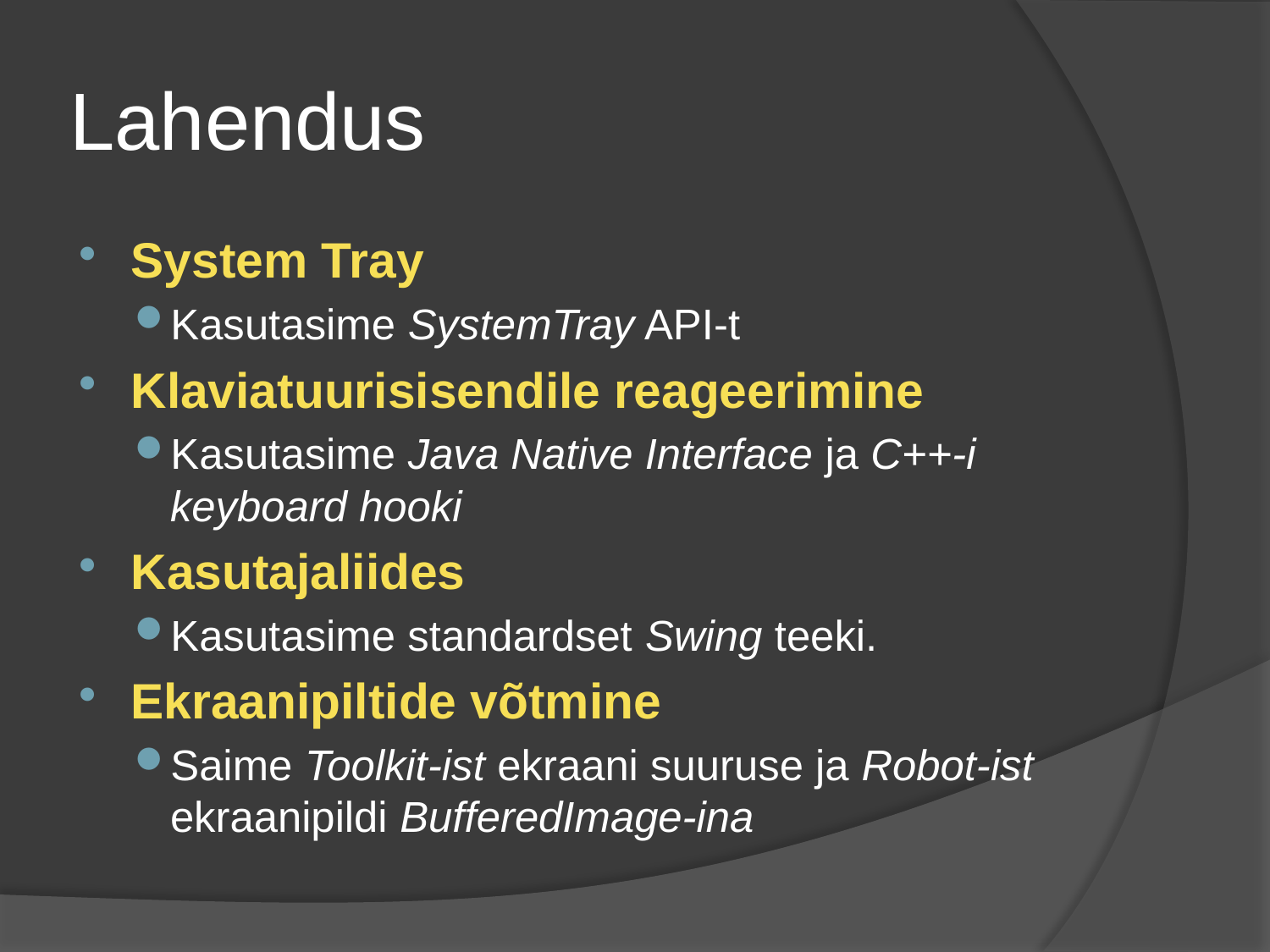

# Lahendus
System Tray
Kasutasime SystemTray API-t
Klaviatuurisisendile reageerimine
Kasutasime Java Native Interface ja C++-i keyboard hooki
Kasutajaliides
Kasutasime standardset Swing teeki.
Ekraanipiltide võtmine
Saime Toolkit-ist ekraani suuruse ja Robot-ist ekraanipildi BufferedImage-ina